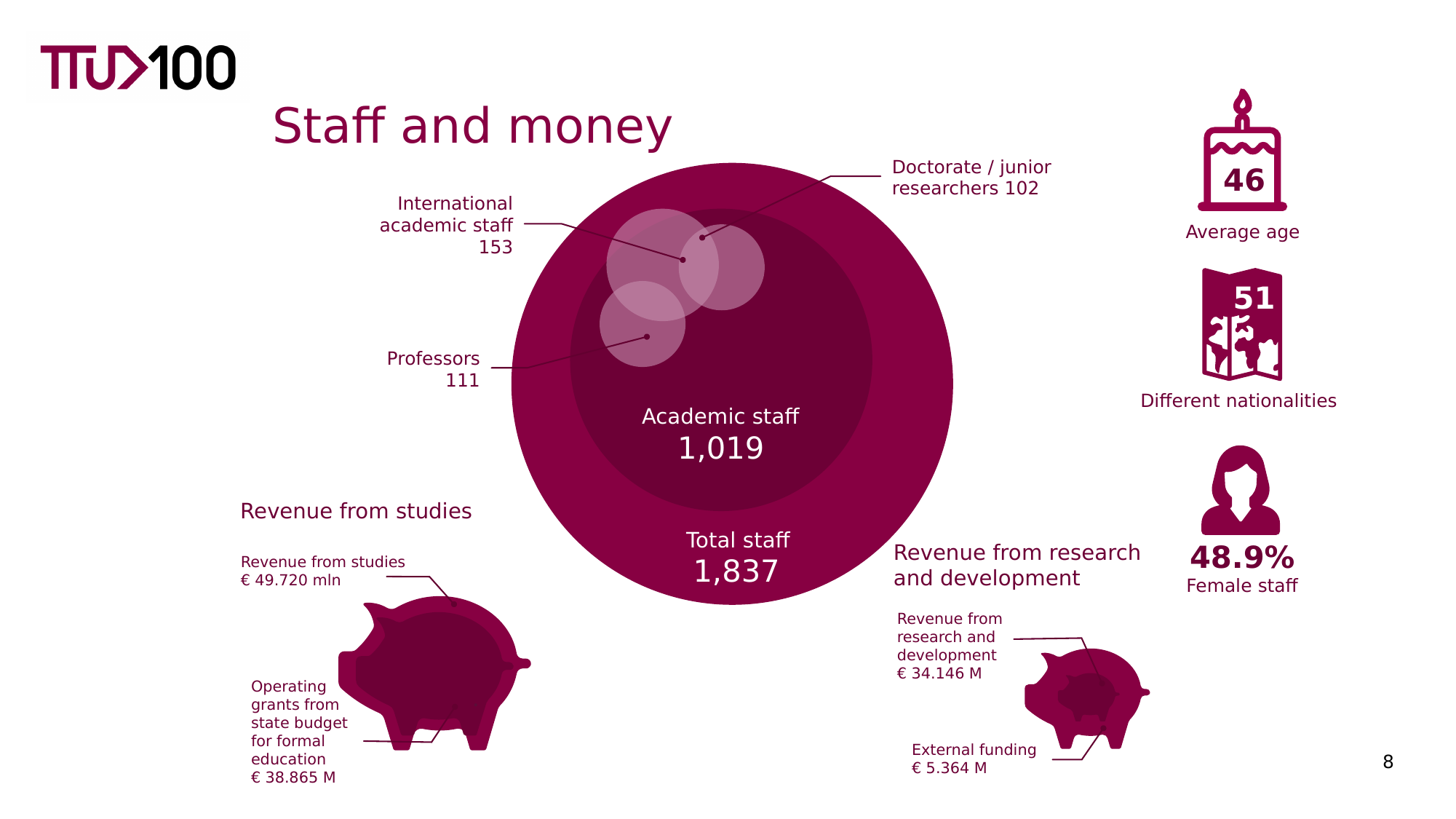

Staff and money
Doctorate / junior
researchers 102
46

International
academic staff 153

Average age

51

Professors
111
Different nationalities
Academic staff
1,019

Revenue from studies
Total staff
 1,837
48.9%
Female staff
Revenue from research
and development
Revenue from studies
€ 49.720 mln

Revenue from research and development
€ 34.146 M

Operating grants from state budget for formal education
€ 38.865 M
External funding
€ 5.364 M
8